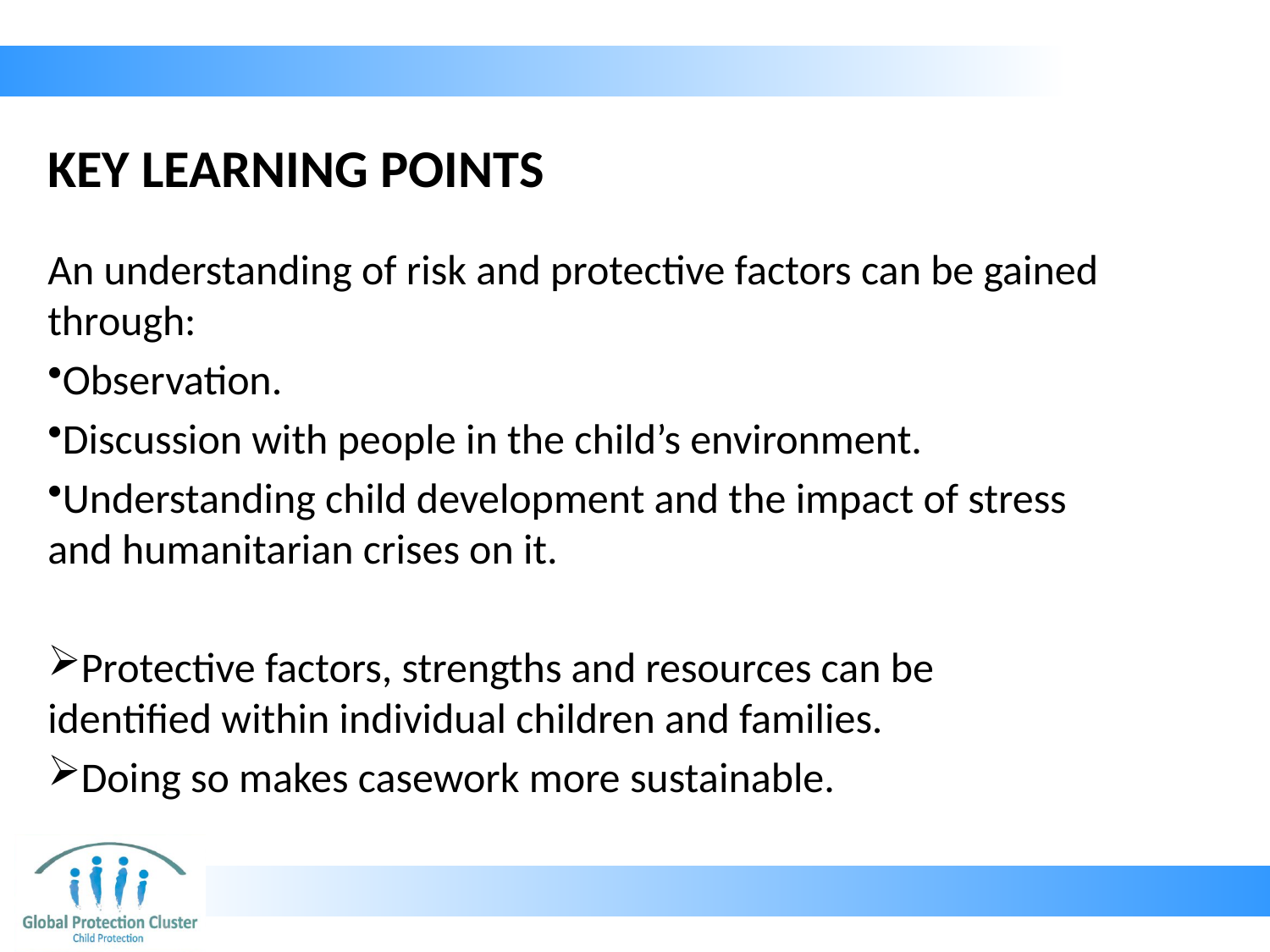

# KEY LEARNING POINTS
An understanding of risk and protective factors can be gained through:
Observation.
Discussion with people in the child’s environment.
Understanding child development and the impact of stress and humanitarian crises on it.

Protective factors, strengths and resources can be identified within individual children and families.
Doing so makes casework more sustainable.